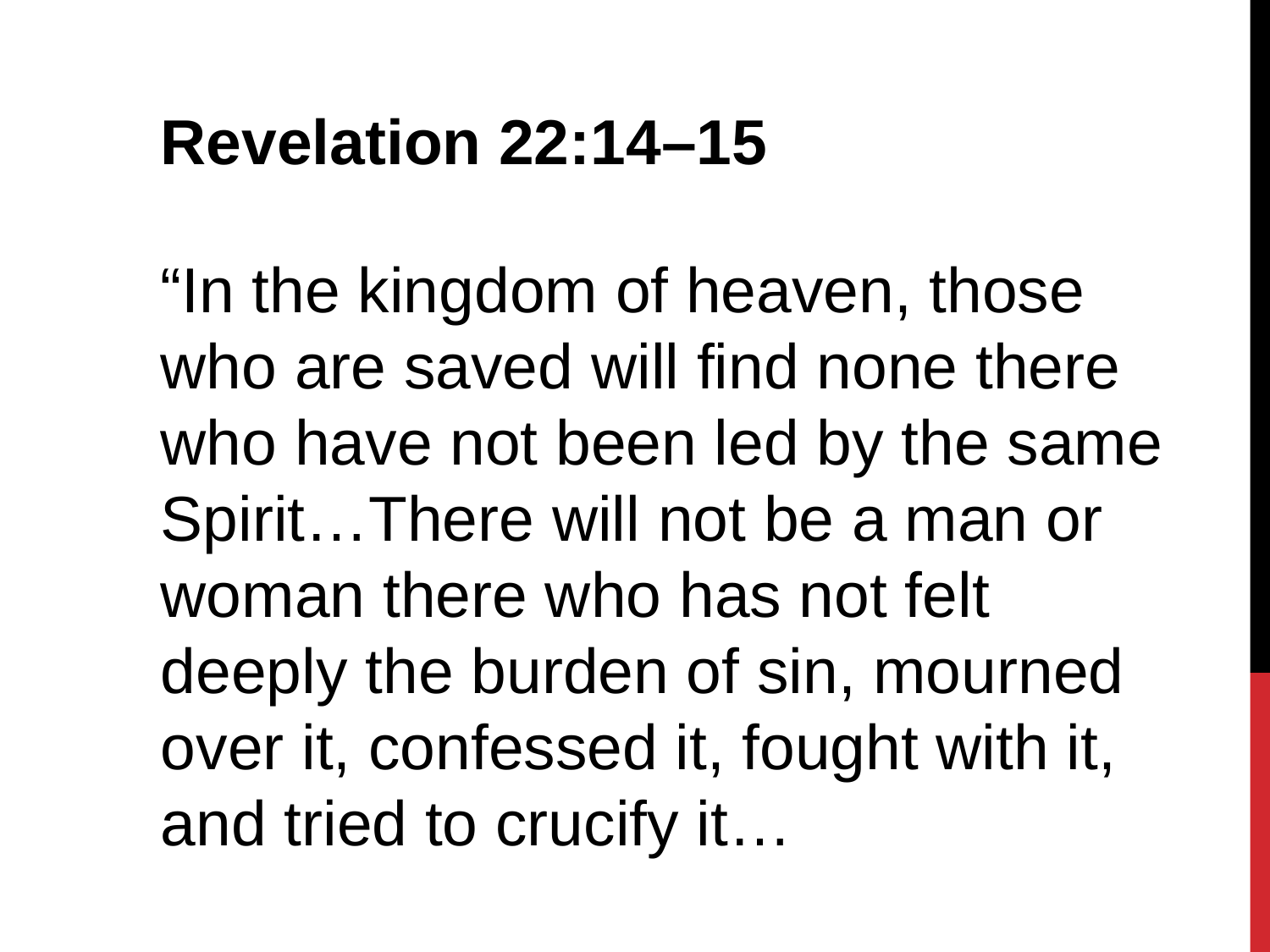

Revelation 22:14–15
“In the kingdom of heaven, those who are saved will find none there who have not been led by the same Spirit…There will not be a man or woman there who has not felt deeply the burden of sin, mourned over it, confessed it, fought with it, and tried to crucify it…